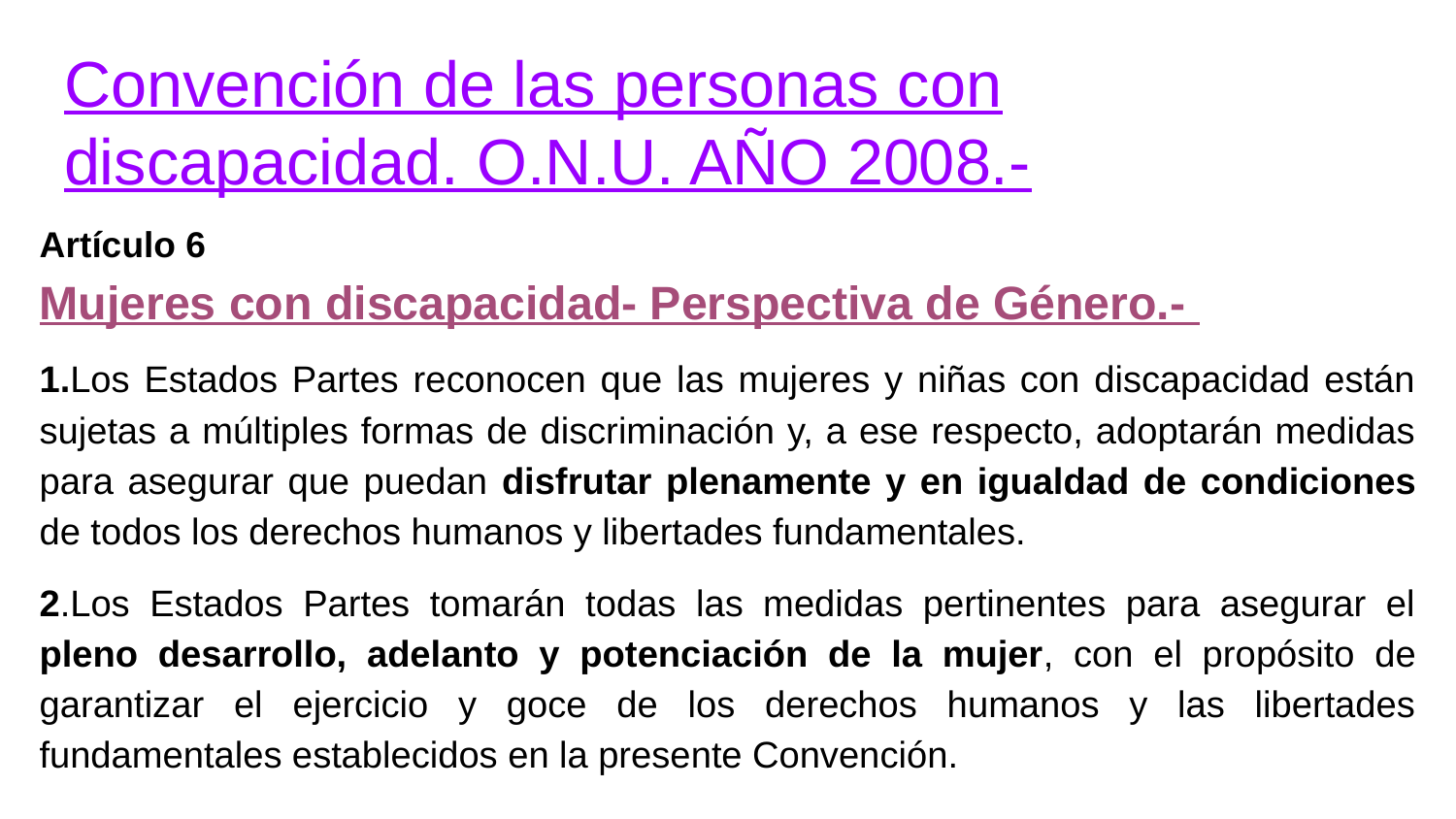

# Convención de las personas con discapacidad. O.N.U. AÑO 2008.-
Artículo 6
Mujeres con discapacidad- Perspectiva de Género.-
1.Los Estados Partes reconocen que las mujeres y niñas con discapacidad están sujetas a múltiples formas de discriminación y, a ese respecto, adoptarán medidas para asegurar que puedan disfrutar plenamente y en igualdad de condiciones de todos los derechos humanos y libertades fundamentales.
2.Los Estados Partes tomarán todas las medidas pertinentes para asegurar el pleno desarrollo, adelanto y potenciación de la mujer, con el propósito de garantizar el ejercicio y goce de los derechos humanos y las libertades fundamentales establecidos en la presente Convención.